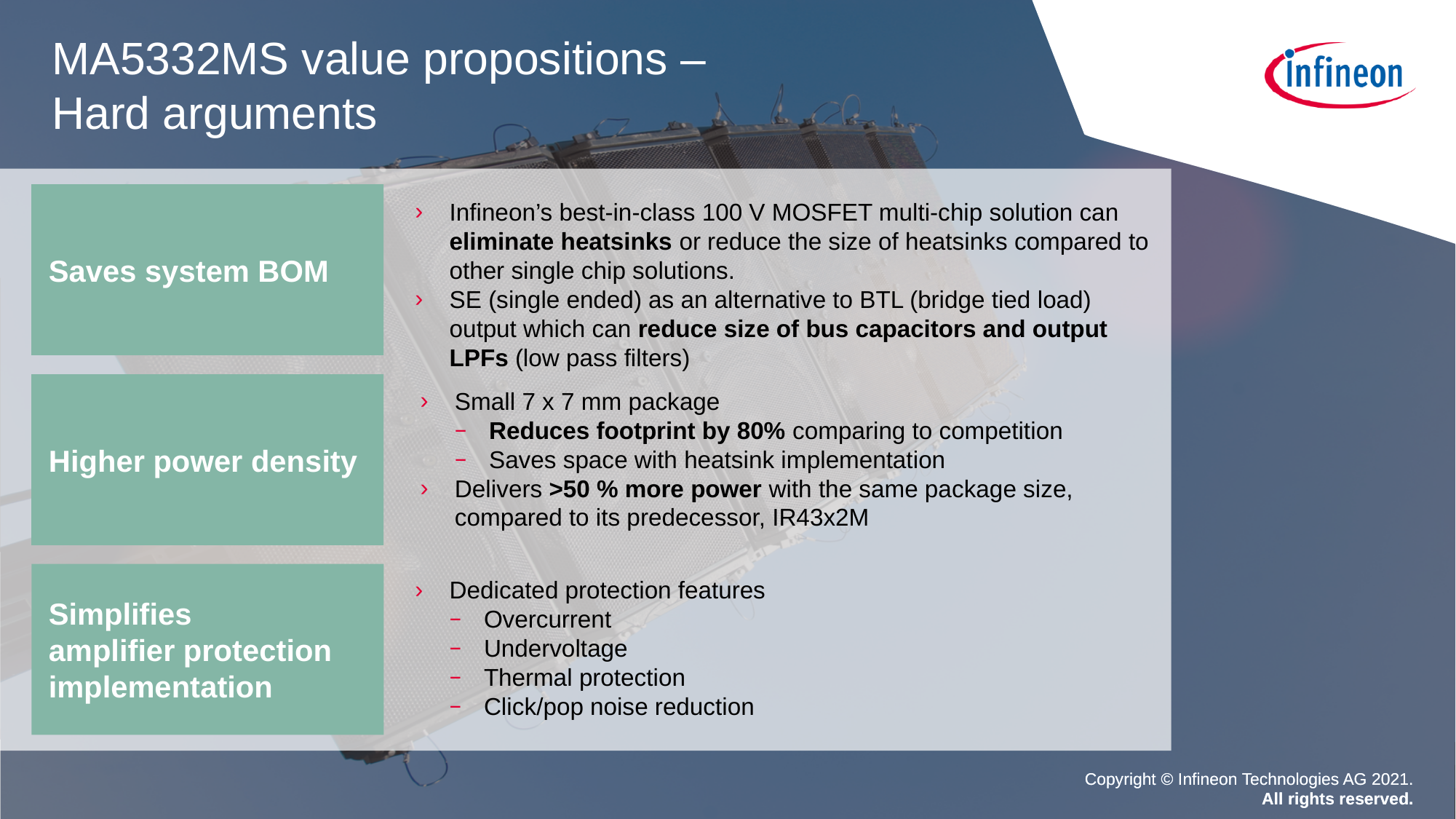

MA5332MS value propositions –
Hard arguments

Saves system BOM
Infineon’s best-in-class 100 V MOSFET multi-chip solution can eliminate heatsinks or reduce the size of heatsinks compared to other single chip solutions.
SE (single ended) as an alternative to BTL (bridge tied load) output which can reduce size of bus capacitors and output LPFs (low pass filters)
Higher power density
Small 7 x 7 mm package
Reduces footprint by 80% comparing to competition
Saves space with heatsink implementation
Delivers >50 % more power with the same package size,
compared to its predecessor, IR43x2M
Simplifies
amplifier protection implementation
Dedicated protection features
Overcurrent
Undervoltage
Thermal protection
Click/pop noise reduction
Copyright © Infineon Technologies AG 2021.
All rights reserved.